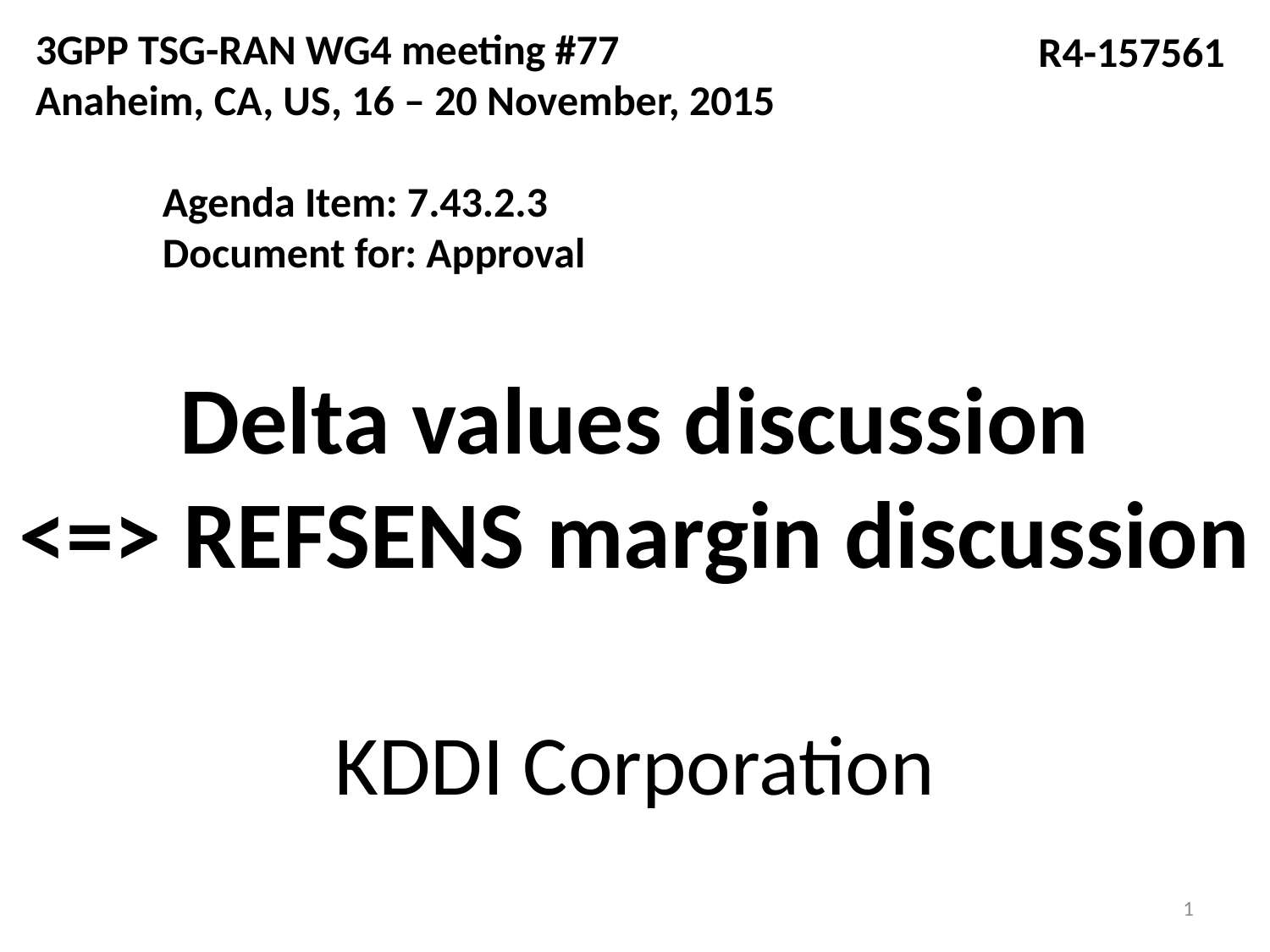

3GPP TSG-RAN WG4 meeting #77
Anaheim, CA, US, 16 – 20 November, 2015

	Agenda Item: 7.43.2.3
	Document for: Approval
R4-157561
# Delta values discussion <=> REFSENS margin discussion
KDDI Corporation
1